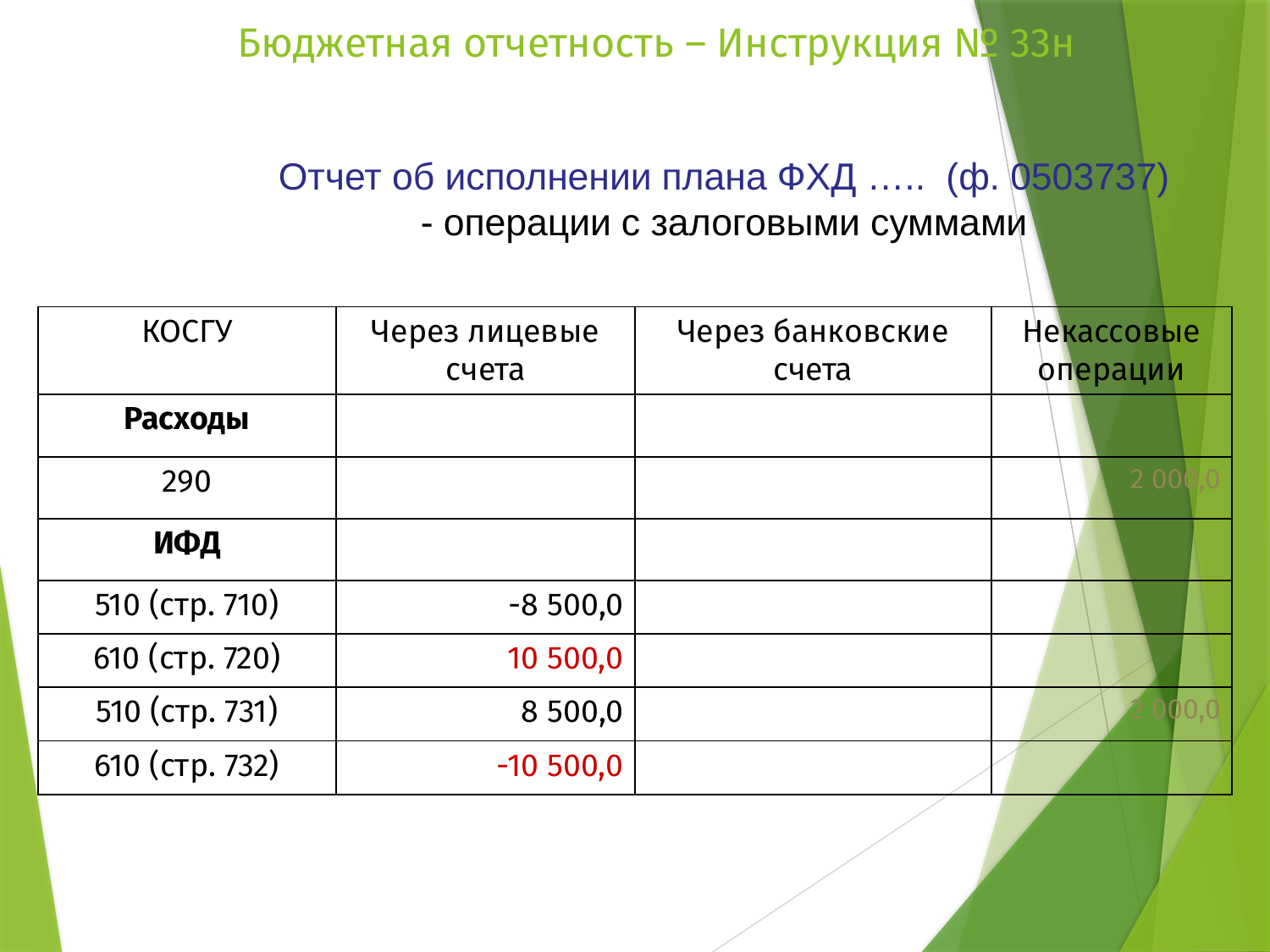

Бюджетная отчетность – Инструкция № 33н
Отчет об исполнении плана ФХД …..  (ф. 0503737)
- операции с залоговыми суммами
| КОСГУ | Через лицевые счета | Через банковские счета | Некассовые операции |
| --- | --- | --- | --- |
| Расходы |  |  |  |
| 290 |  |  | 2 000,0 |
| ИФД |  |  |  |
| 510 (стр. 710) | -8 500,0 |  |  |
| 610 (стр. 720) | 10 500,0 |  |  |
| 510 (стр. 731) | 8 500,0 |  | 2 000,0 |
| 610 (стр. 732) | -10 500,0 |  |  |